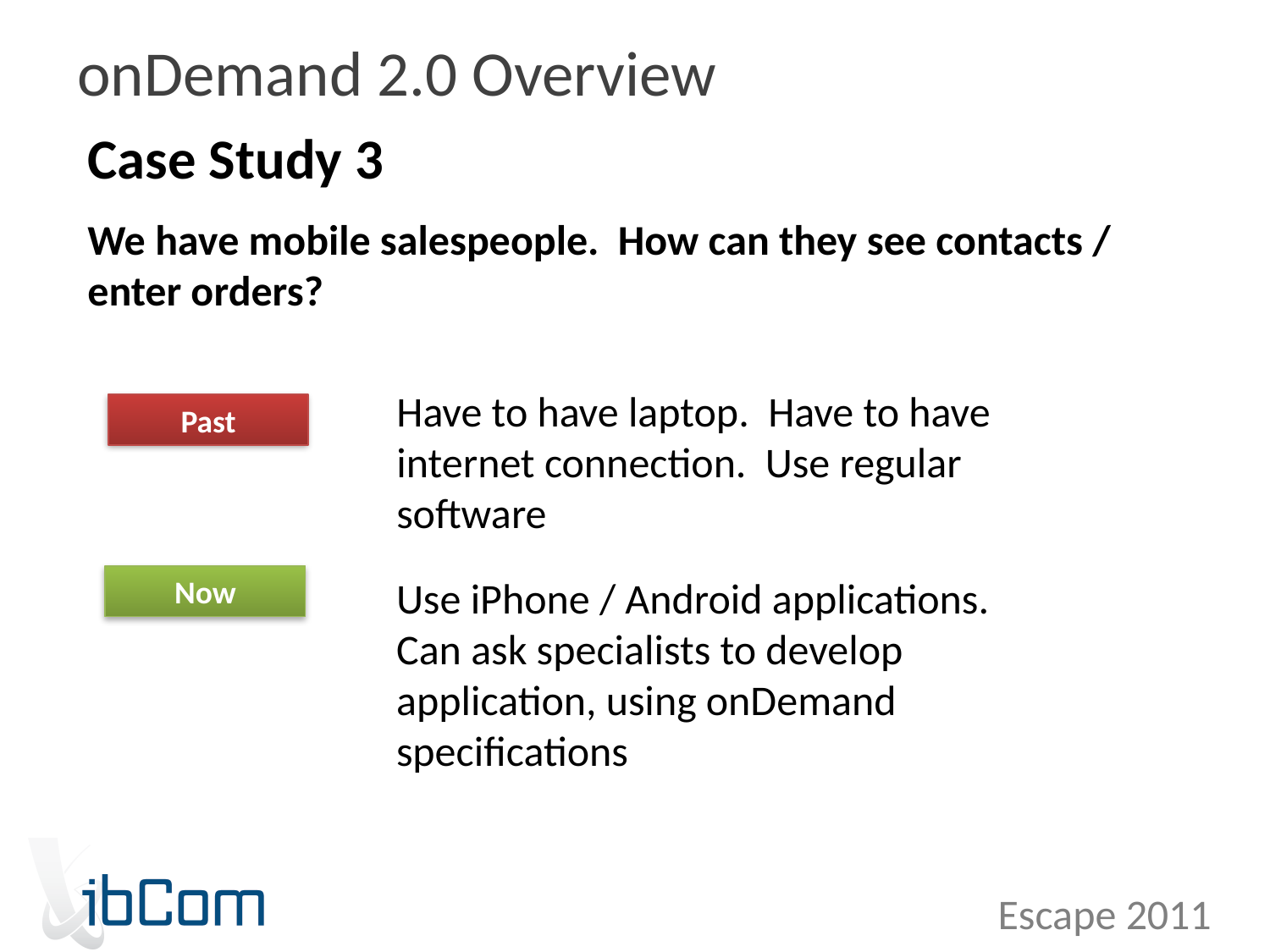

Case Study 3
# We have mobile salespeople.  How can they see contacts / enter orders?
Have to have laptop.  Have to have internet connection.  Use regular software
Past
Use iPhone / Android applications.  Can ask specialists to develop application, using onDemand specifications
Now